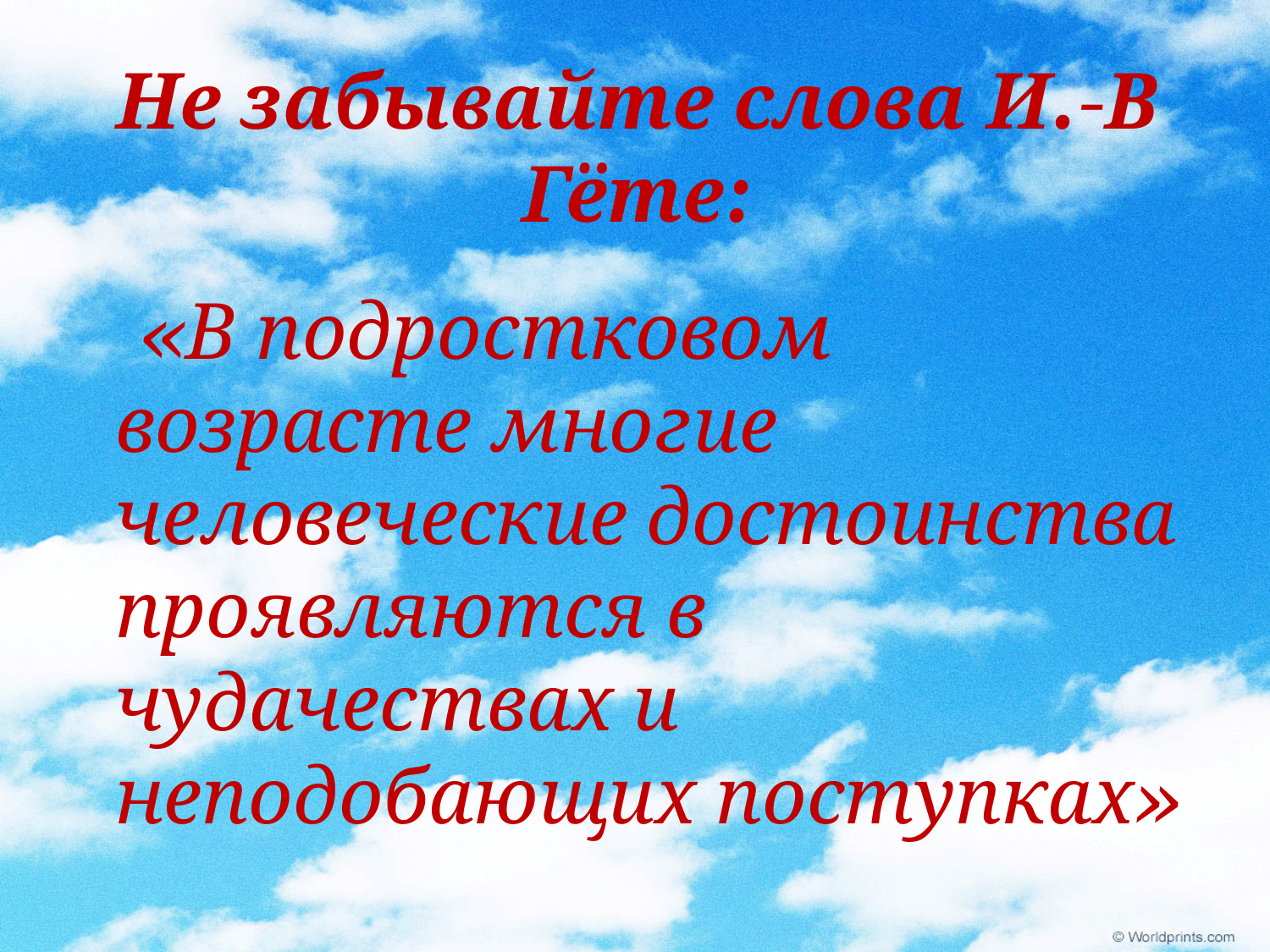

# Не забывайте слова И.-В Гёте:
      «В подростковом возрасте многие человеческие достоинства проявляются в чудачествах и неподобающих поступках»